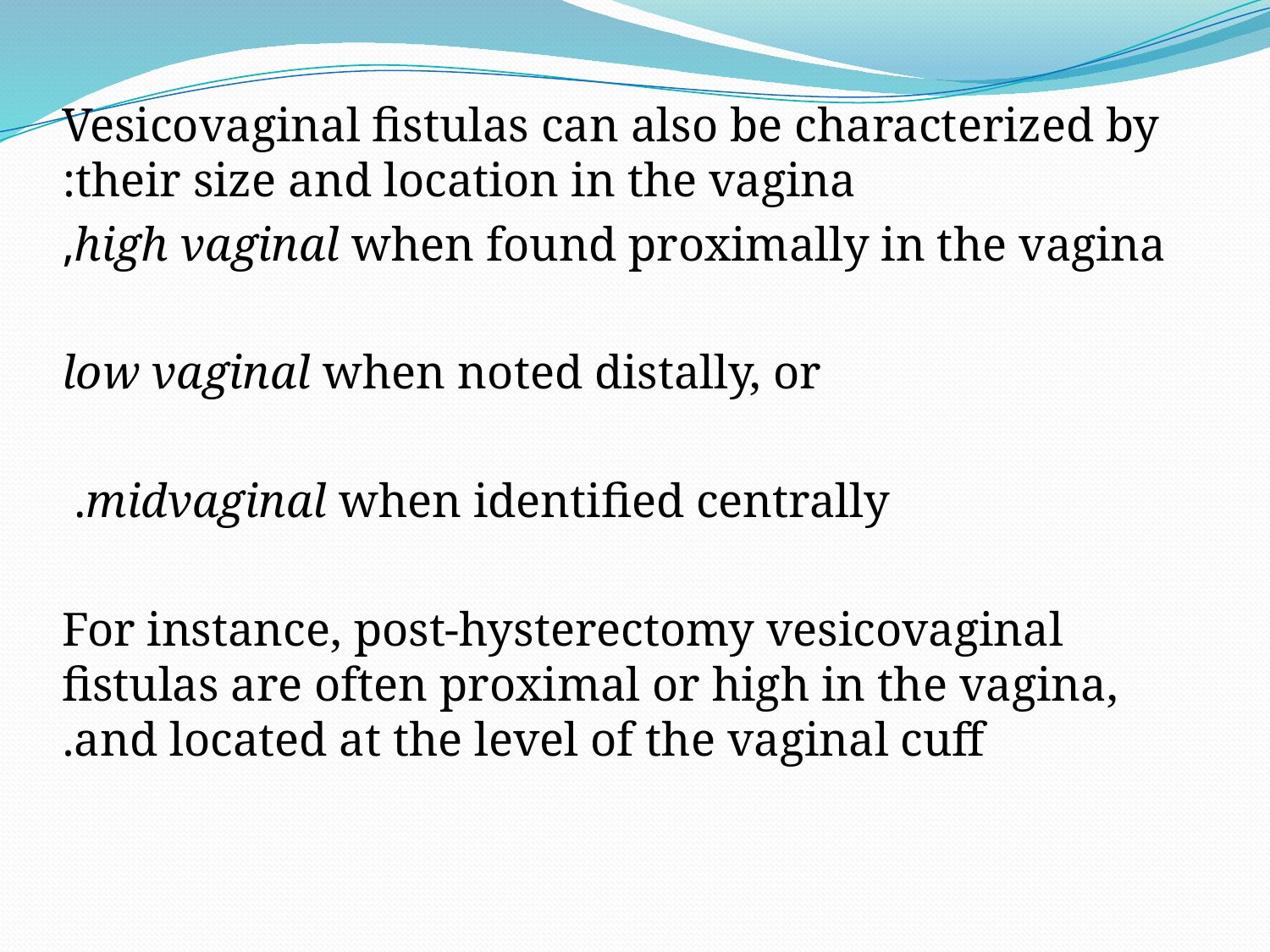

Vesicovaginal fistulas can also be characterized by their size and location in the vagina:
high vaginal when found proximally in the vagina,

 low vaginal when noted distally, or

 midvaginal when identified centrally.

For instance, post-hysterectomy vesicovaginal fistulas are often proximal or high in the vagina, and located at the level of the vaginal cuff.